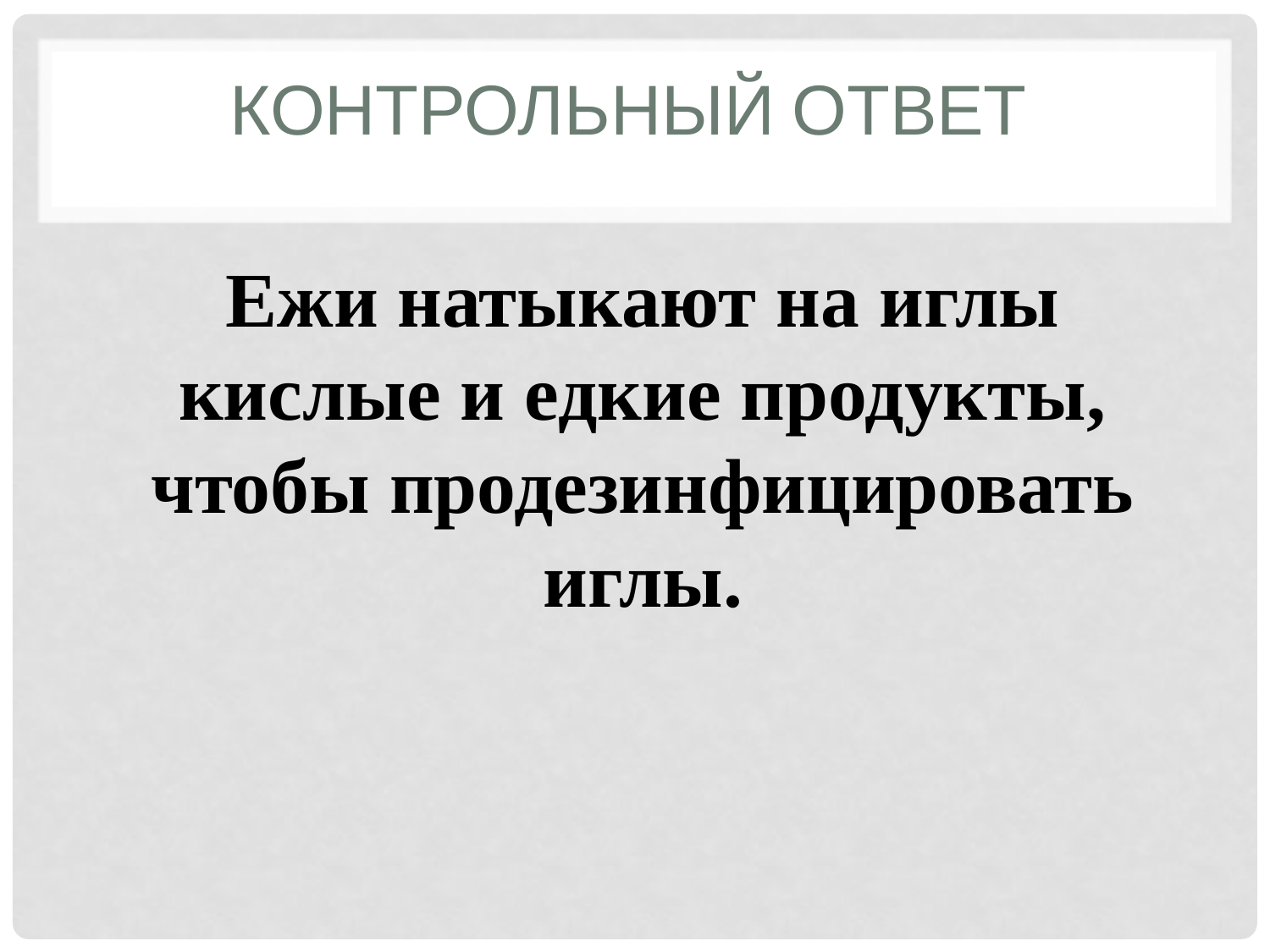

# Контрольный ответ
Ежи натыкают на иглы кислые и едкие продукты, чтобы продезинфицировать иглы.